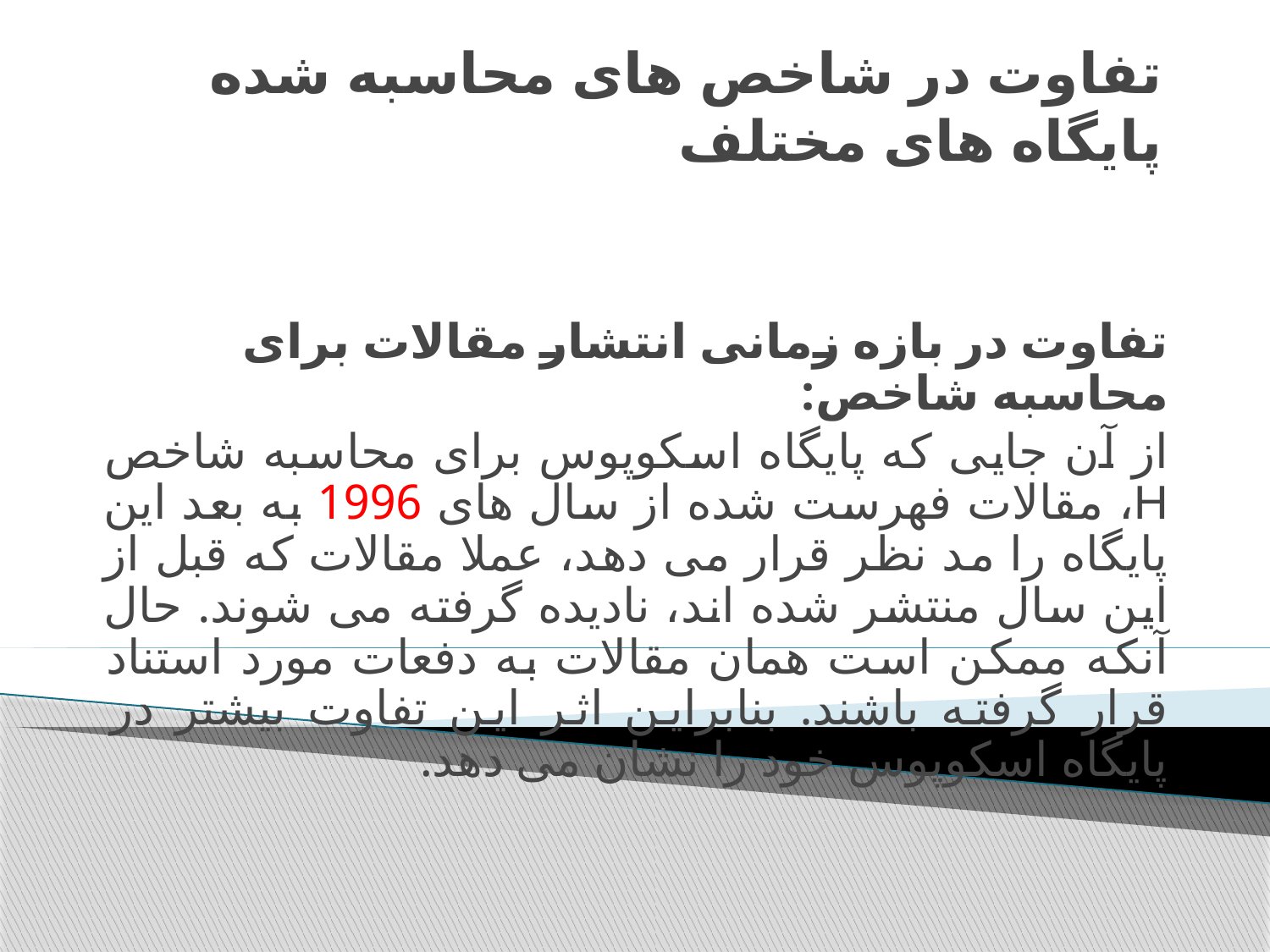

# تفاوت در شاخص های محاسبه شده پایگاه های مختلف
تفاوت در بازه زمانی انتشار مقالات برای محاسبه شاخص:
از آن جایی که پایگاه اسکوپوس برای محاسبه شاخص H، مقالات فهرست شده از سال های 1996 به بعد این پایگاه را مد نظر قرار می دهد، عملا مقالات که قبل از این سال منتشر شده اند، نادیده گرفته می شوند. حال آنکه ممکن است همان مقالات به دفعات مورد استناد قرار گرفته باشند. بنابراین اثر این تفاوت بیشتر در پایگاه اسکوپوس خود را نشان می دهد.